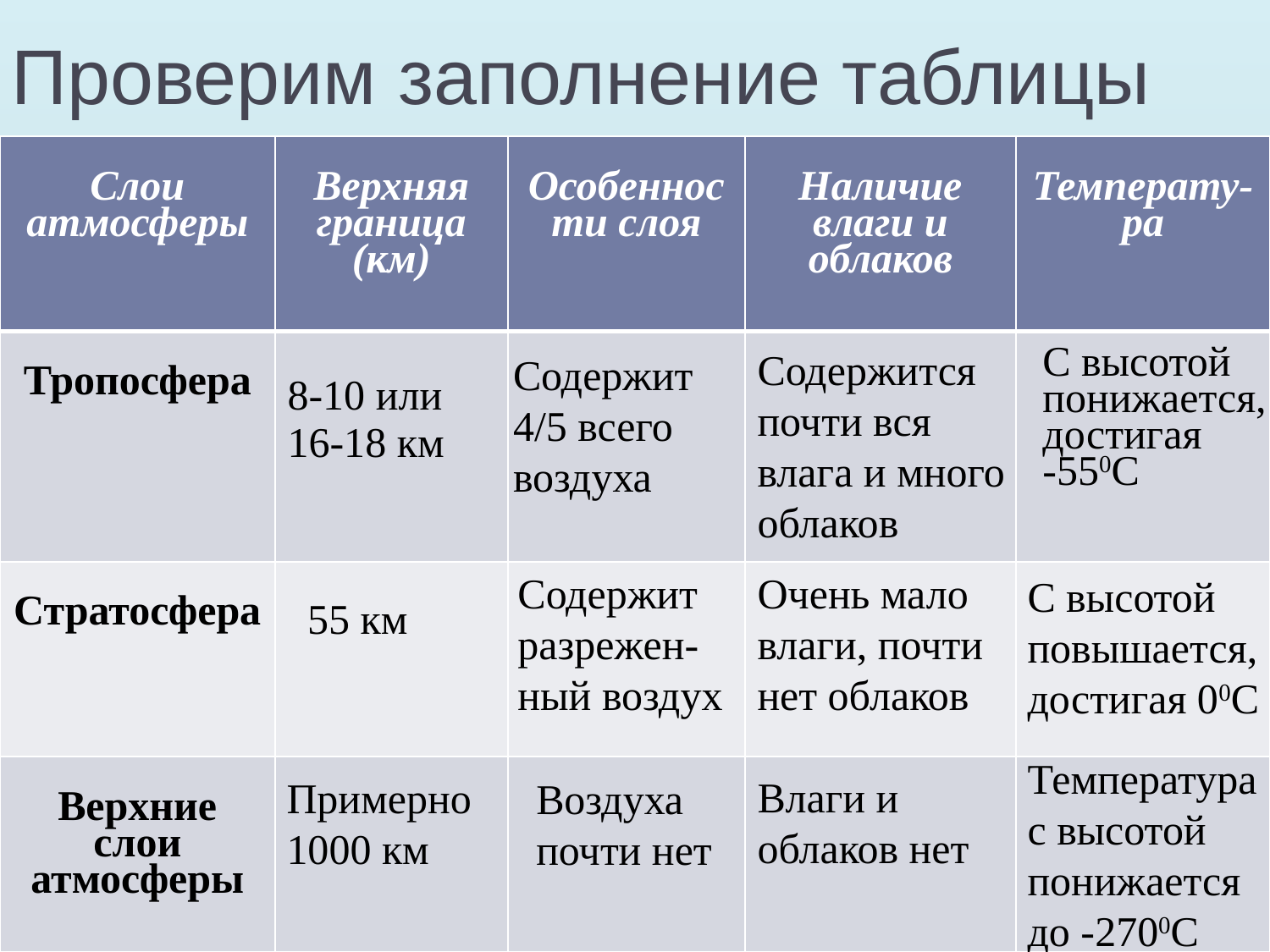

# Проверим заполнение таблицы
| Слои атмосферы | Верхняя граница (км) | Особенности слоя | Наличие влаги и облаков | Температу-ра |
| --- | --- | --- | --- | --- |
| Тропосфера |  |  |  |  |
| Стратосфера |  |  |  |  |
| Верхние слои атмосферы |  |  |  |  |
| Слои атмосферы | Верхняя граница (км) | Особенности воздуха | Наличие влаги и облаков | Особеннос-ти температу-ры |
| --- | --- | --- | --- | --- |
| Тропосфера |  |  |  |  |
| Стратосфера |  |  |  |  |
| Верхние слои атмосферы |  |  |  |  |
Содержится почти вся влага и много облаков

Содержит 4/5 всего воздуха

С высотой понижается, достигая
-550С

8-10 или
16-18 км

Содержит разрежен-ный воздух

Очень мало влаги, почти нет облаков

С высотой повышается, достигая 00С

55 км

Температура с высотой понижается до -2700С

Влаги и облаков нет

Примерно 1000 км

Воздуха почти нет

12